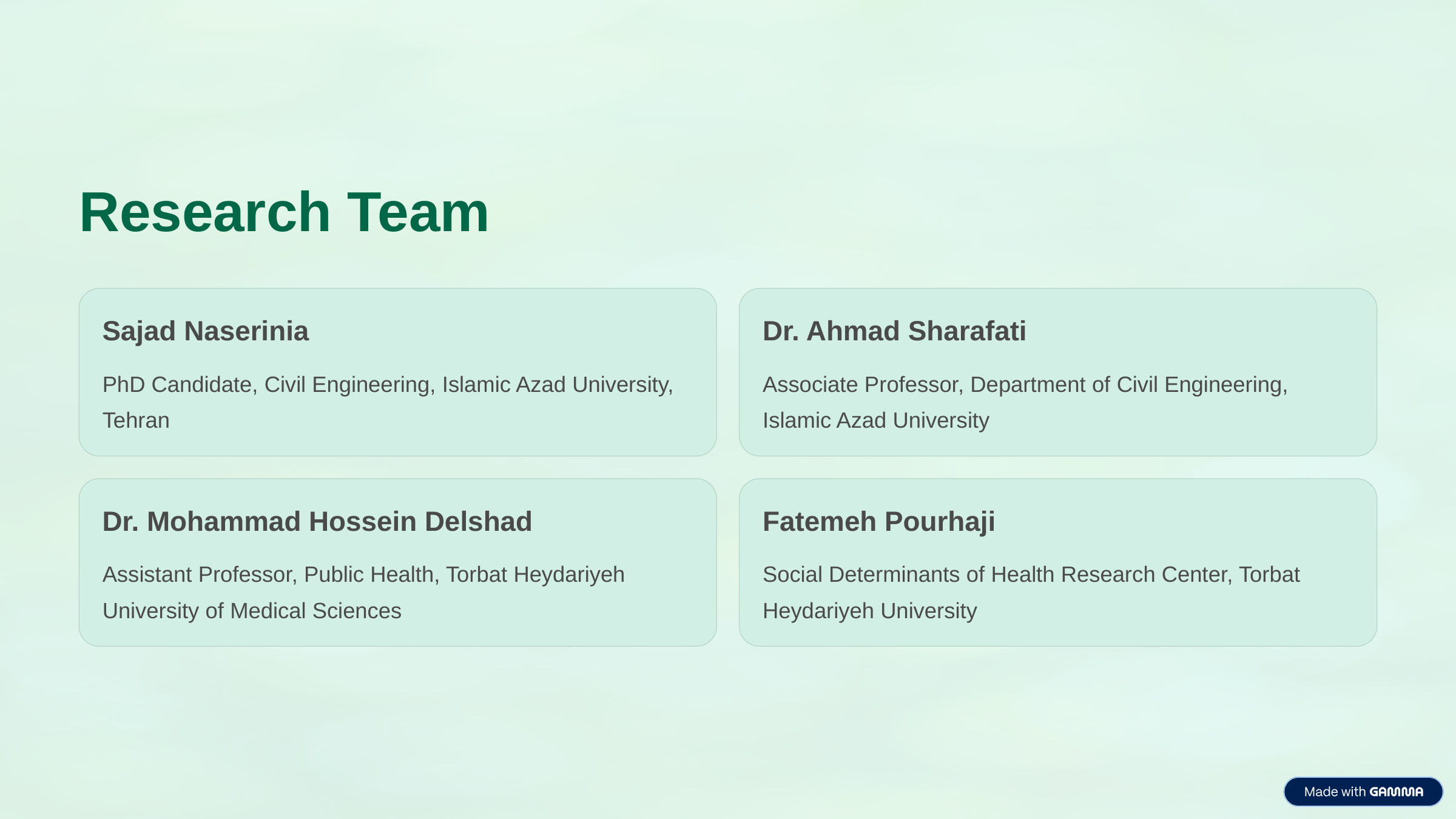

Research Team

Sajad Naserinia
Dr. Ahmad Sharafati
PhD Candidate, Civil Engineering, Islamic Azad University, Tehran
Associate Professor, Department of Civil Engineering, Islamic Azad University

Dr. Mohammad Hossein Delshad
Fatemeh Pourhaji
Assistant Professor, Public Health, Torbat Heydariyeh University of Medical Sciences
Social Determinants of Health Research Center, Torbat Heydariyeh University